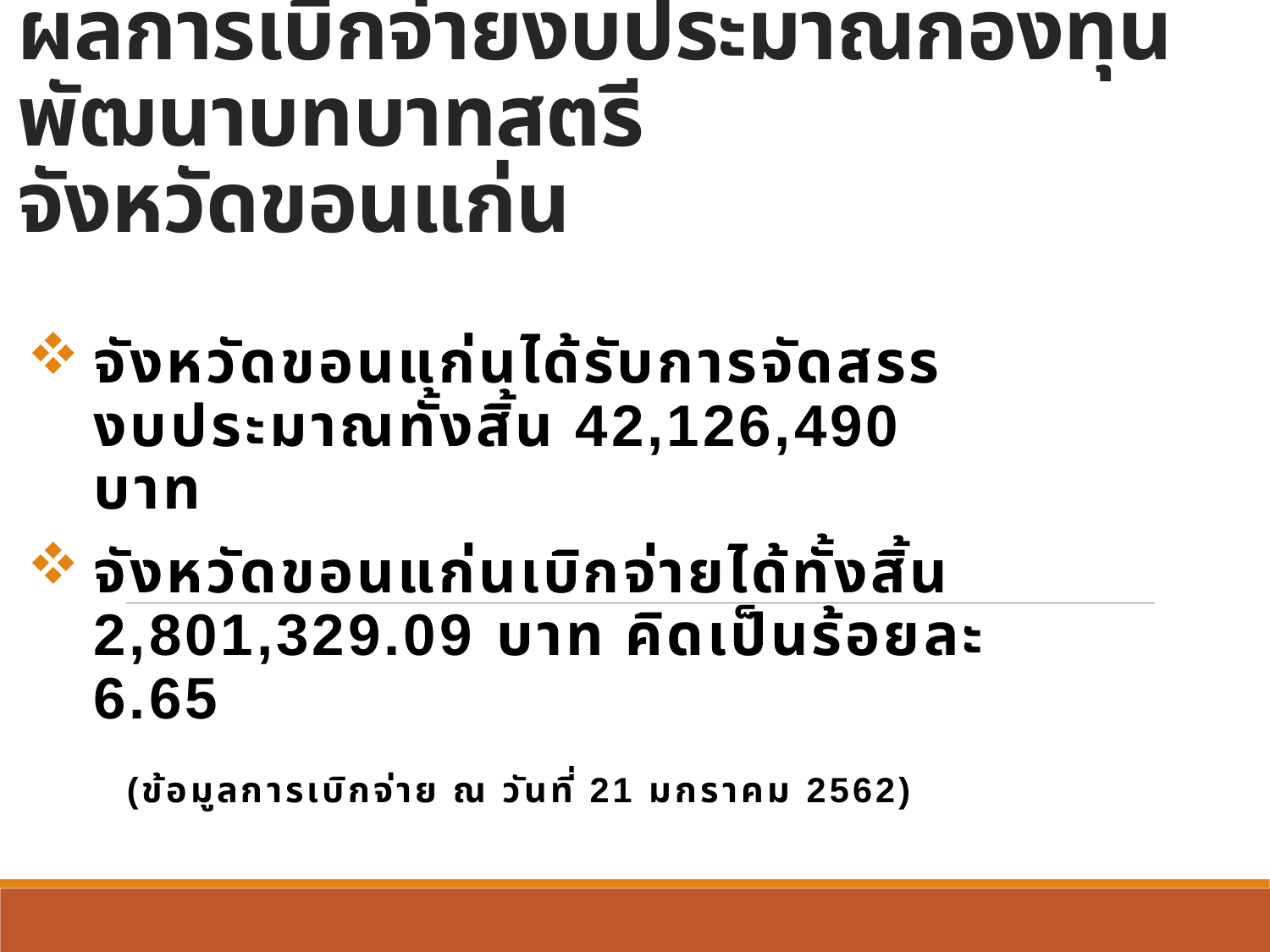

# ผลการเบิกจ่ายงบประมาณกองทุนพัฒนาบทบาทสตรี จังหวัดขอนแก่น
จังหวัดขอนแก่นได้รับการจัดสรรงบประมาณทั้งสิ้น 42,126,490 บาท
จังหวัดขอนแก่นเบิกจ่ายได้ทั้งสิ้น 2,801,329.09 บาท คิดเป็นร้อยละ 6.65
     (ข้อมูลการเบิกจ่าย ณ วันที่ 21 มกราคม 2562)